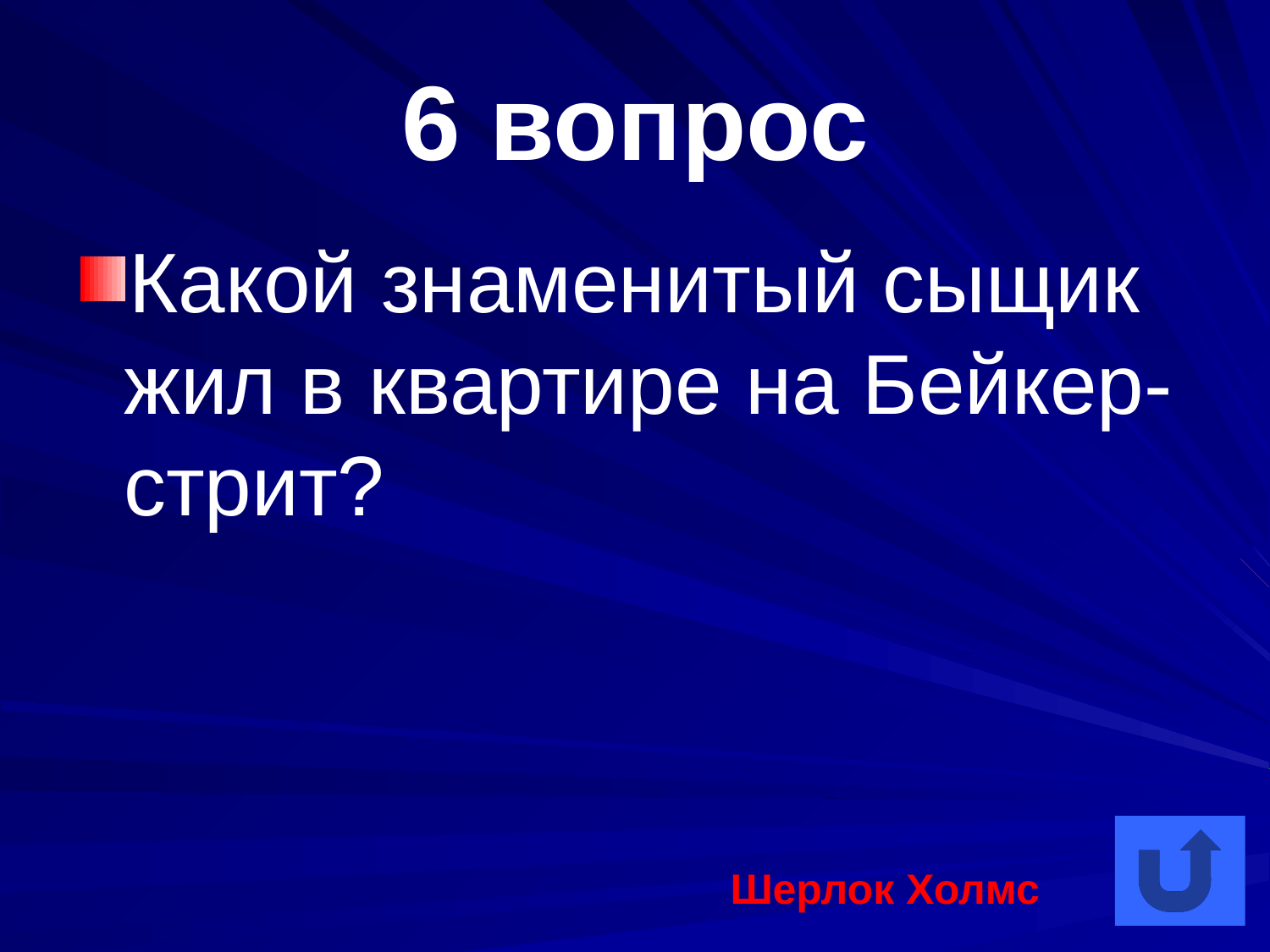

# 6 вопрос
Какой знаменитый сыщик жил в квартире на Бейкер-стрит?

Шерлок Холмс